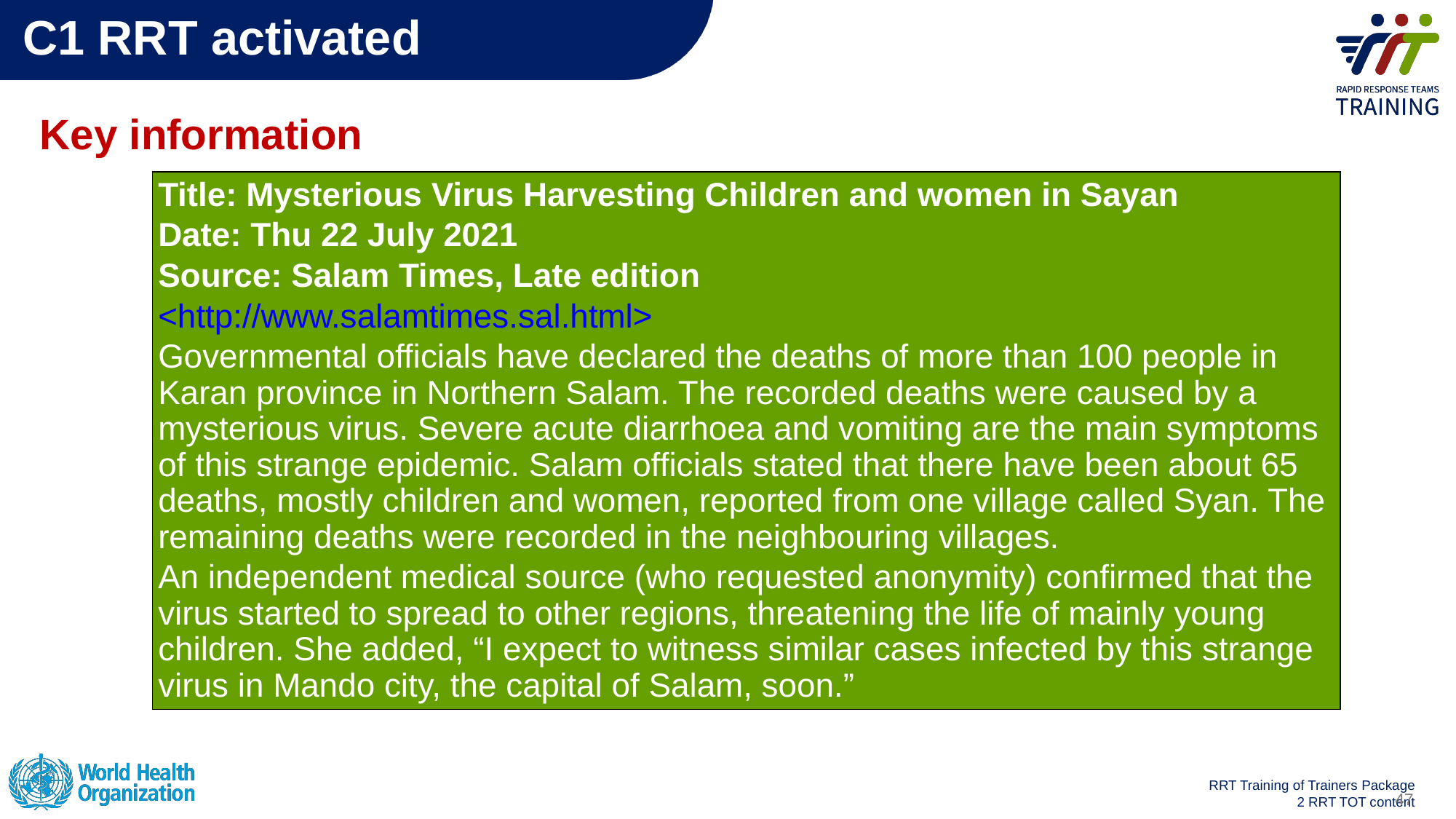

# C1 RRT activated
Key information
Title: Mysterious Virus Harvesting Children and women in Sayan
Date: Thu 22 July 2021
Source: Salam Times, Late edition
<http://www.salamtimes.sal.html>
Governmental officials have declared the deaths of more than 100 people in Karan province in Northern Salam. The recorded deaths were caused by a mysterious virus. Severe acute diarrhoea and vomiting are the main symptoms of this strange epidemic. Salam officials stated that there have been about 65 deaths, mostly children and women, reported from one village called Syan. The remaining deaths were recorded in the neighbouring villages.
An independent medical source (who requested anonymity) confirmed that the virus started to spread to other regions, threatening the life of mainly young children. She added, “I expect to witness similar cases infected by this strange virus in Mando city, the capital of Salam, soon.”